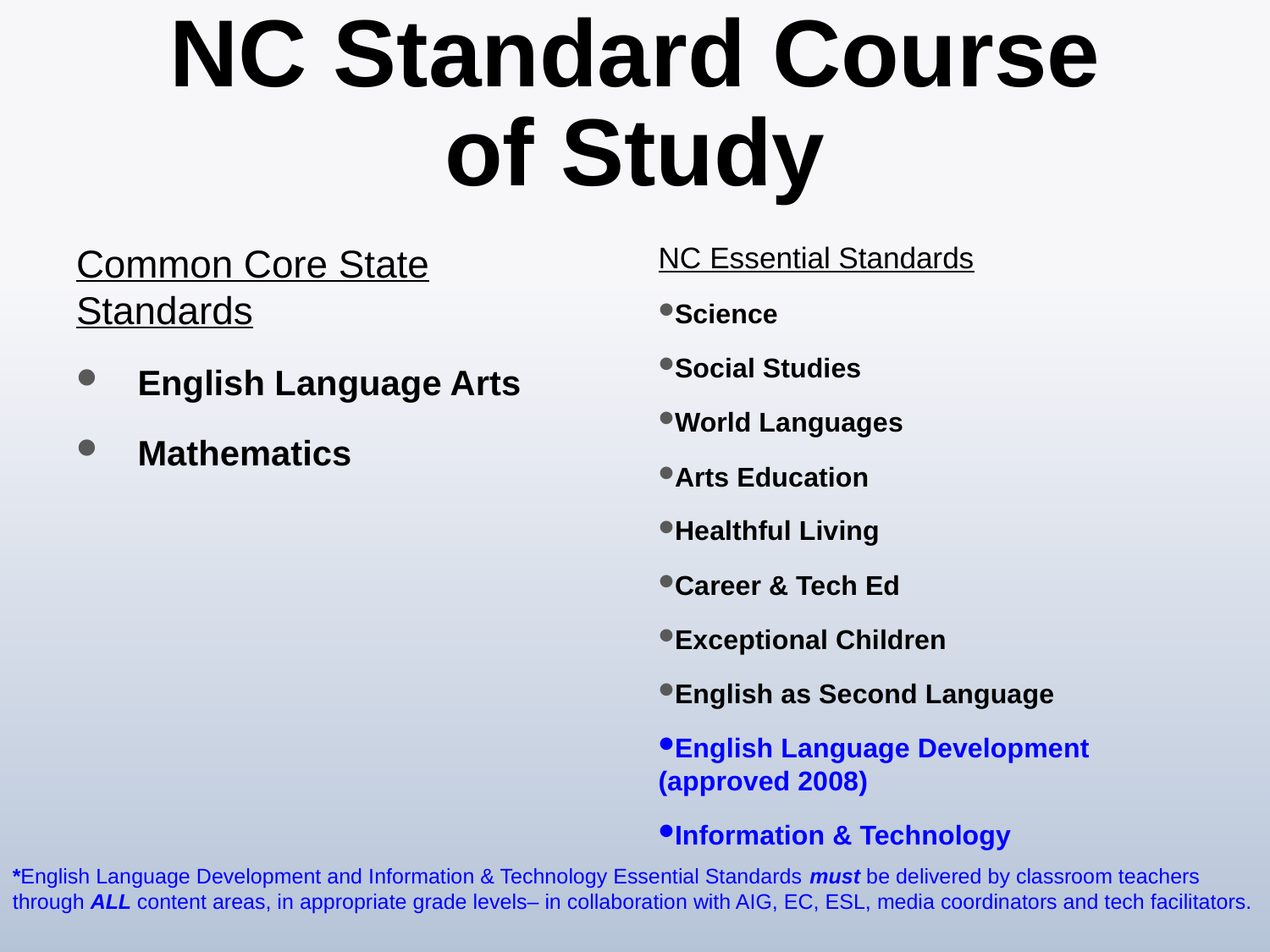

# NC Standard Course of Study
Common Core State Standards
English Language Arts
Mathematics
NC Essential Standards
Science
Social Studies
World Languages
Arts Education
Healthful Living
Career & Tech Ed
Exceptional Children
English as Second Language
English Language Development (approved 2008)
Information & Technology

*English Language Development and Information & Technology Essential Standards must be delivered by classroom teachers through ALL content areas, in appropriate grade levels– in collaboration with AIG, EC, ESL, media coordinators and tech facilitators.